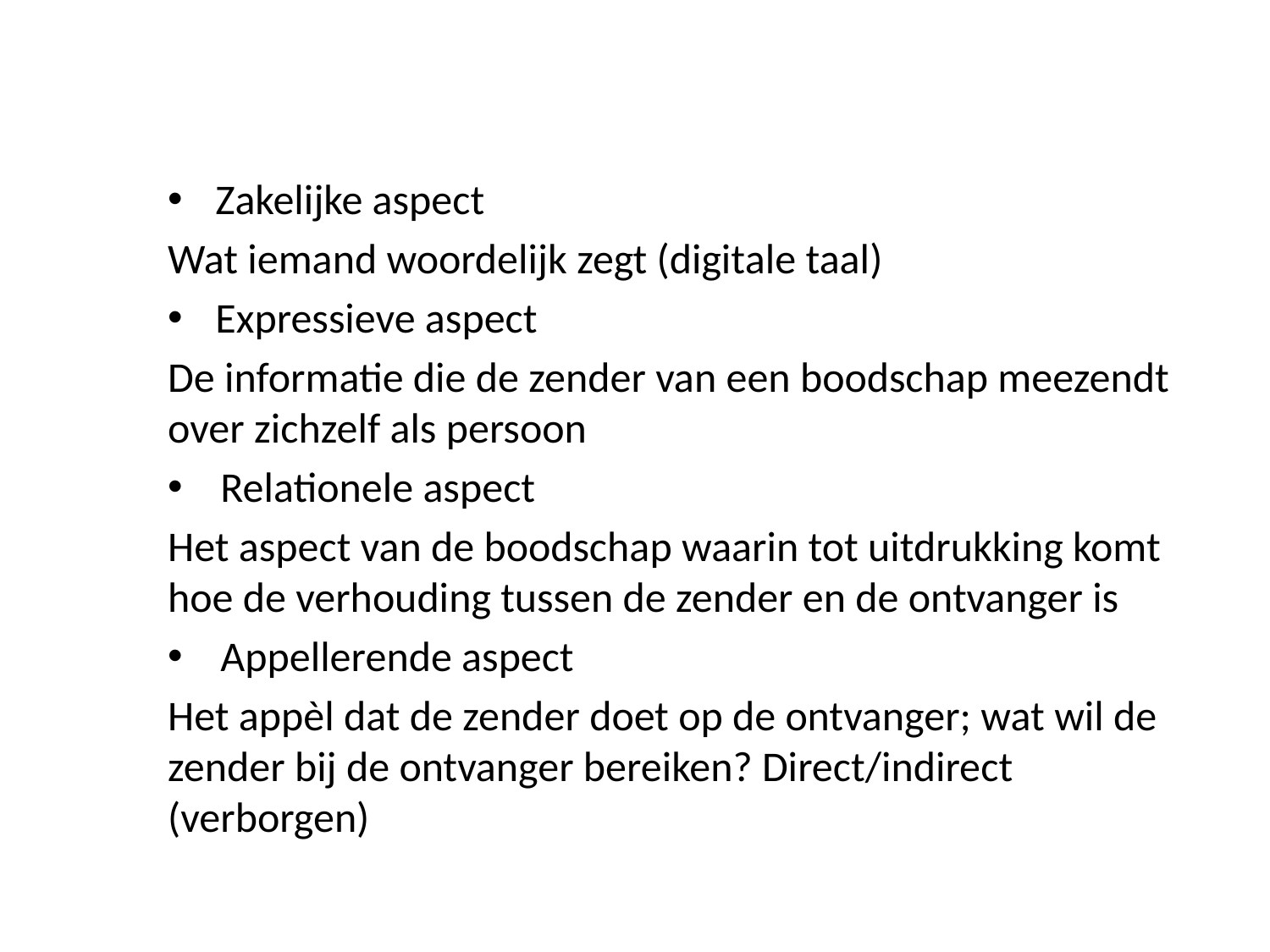

Zakelijke aspect
Wat iemand woordelijk zegt (digitale taal)
Expressieve aspect
De informatie die de zender van een boodschap meezendt over zichzelf als persoon
    Relationele aspect
Het aspect van de boodschap waarin tot uitdrukking komt hoe de verhouding tussen de zender en de ontvanger is
    Appellerende aspect
Het appèl dat de zender doet op de ontvanger; wat wil de zender bij de ontvanger bereiken? Direct/indirect (verborgen)